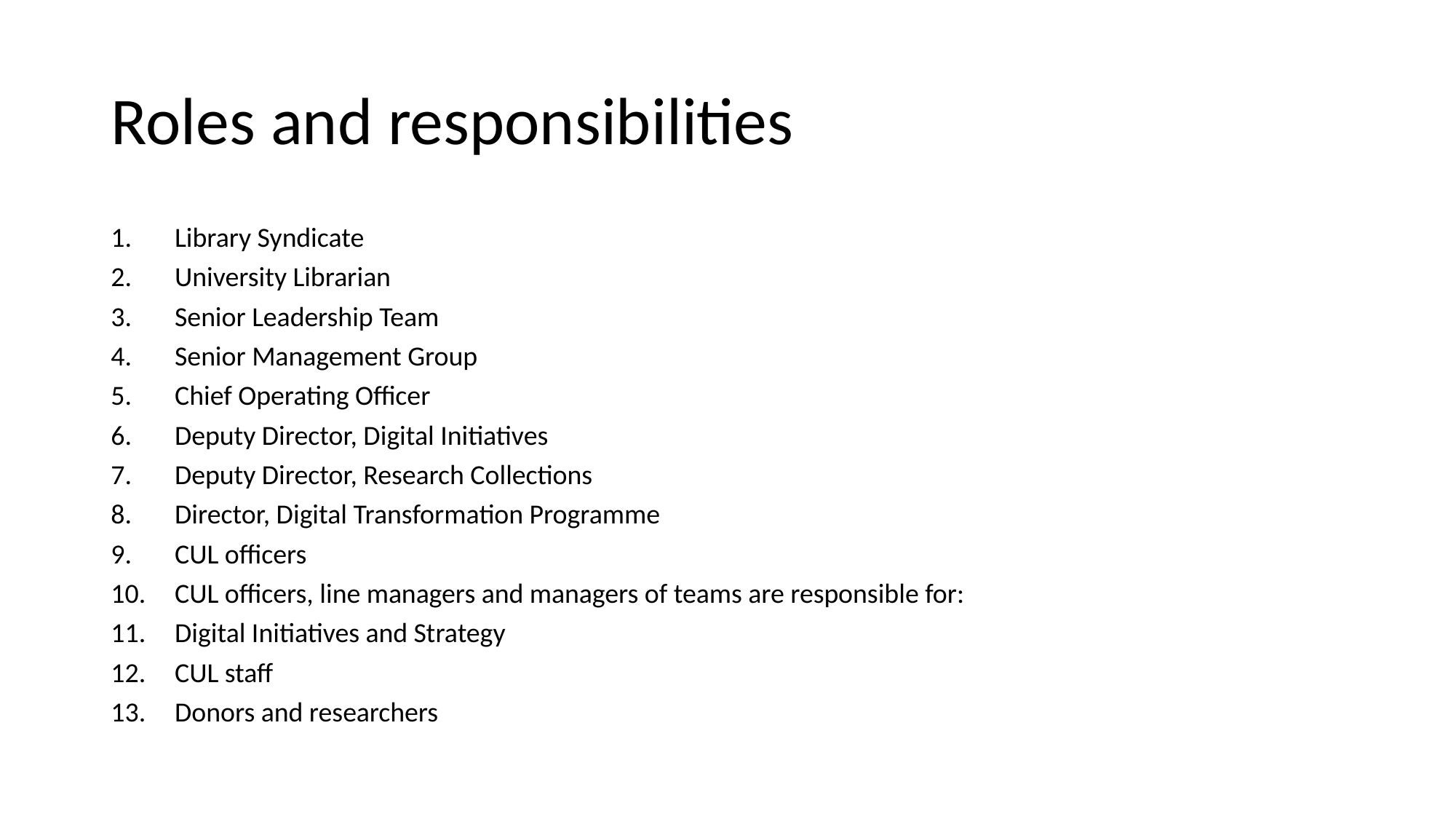

# Roles and responsibilities
Library Syndicate
University Librarian
Senior Leadership Team
Senior Management Group
Chief Operating Officer
Deputy Director, Digital Initiatives
Deputy Director, Research Collections
Director, Digital Transformation Programme
CUL officers
CUL officers, line managers and managers of teams are responsible for:
Digital Initiatives and Strategy
CUL staff
Donors and researchers